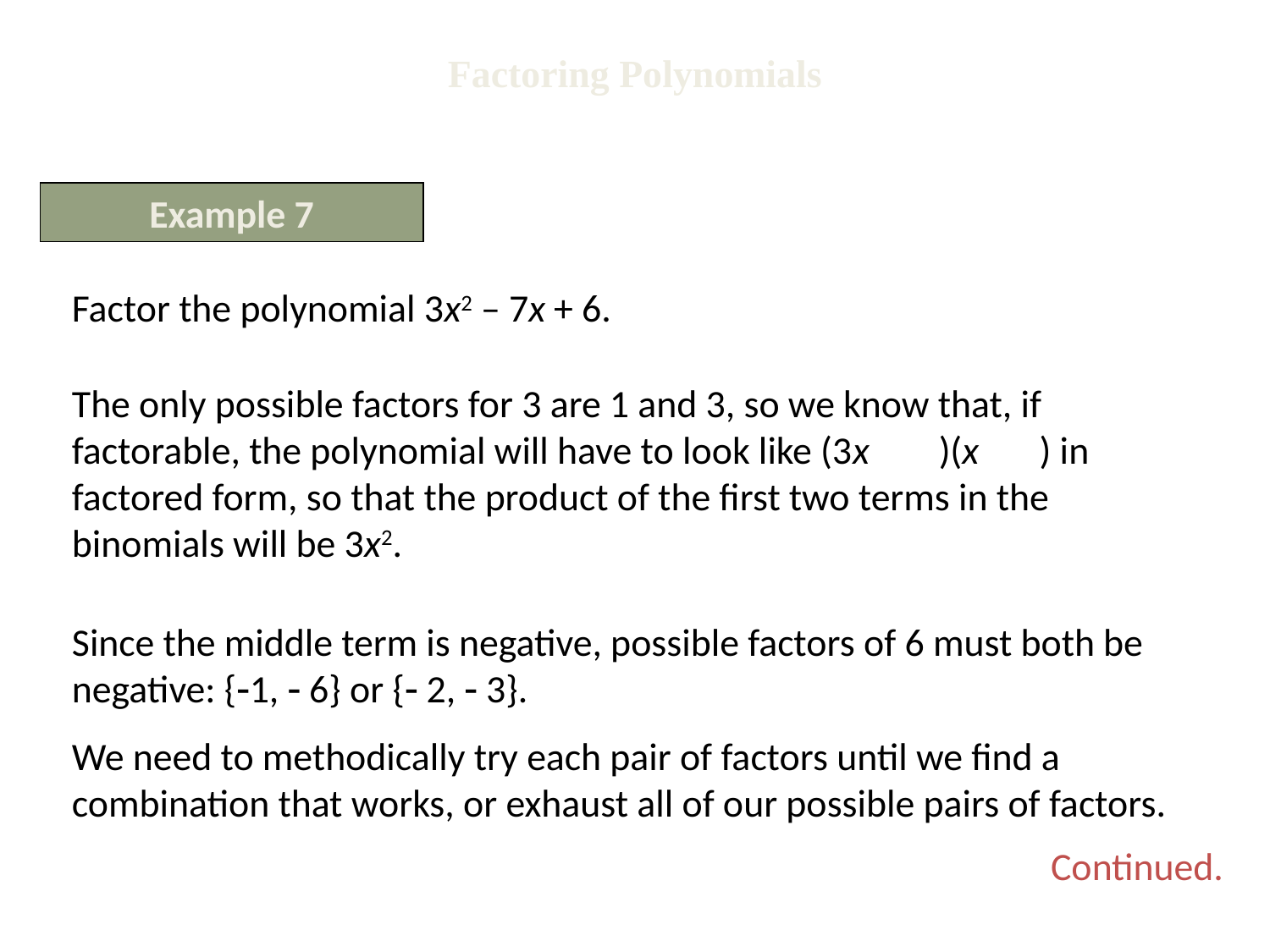

Factoring Polynomials
Example 7
Factor the polynomial 3x2 – 7x + 6.
The only possible factors for 3 are 1 and 3, so we know that, if factorable, the polynomial will have to look like (3x        )(x       ) in factored form, so that the product of the first two terms in the binomials will be 3x2.
Since the middle term is negative, possible factors of 6 must both be negative: {−1, − 6} or {− 2, − 3}.
We need to methodically try each pair of factors until we find a combination that works, or exhaust all of our possible pairs of factors.
Continued.